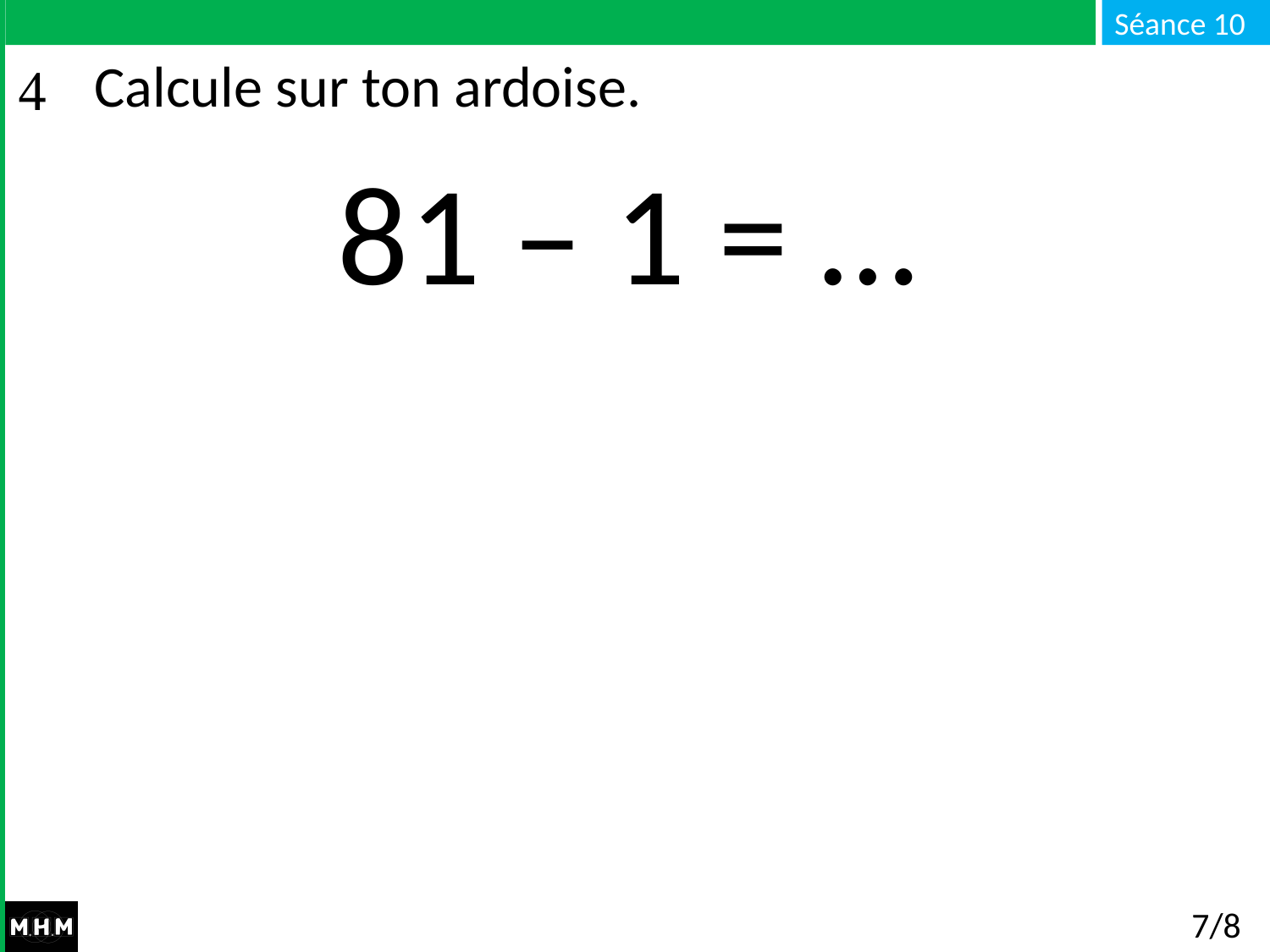

# Calcule sur ton ardoise.
81 – 1 = …
7/8